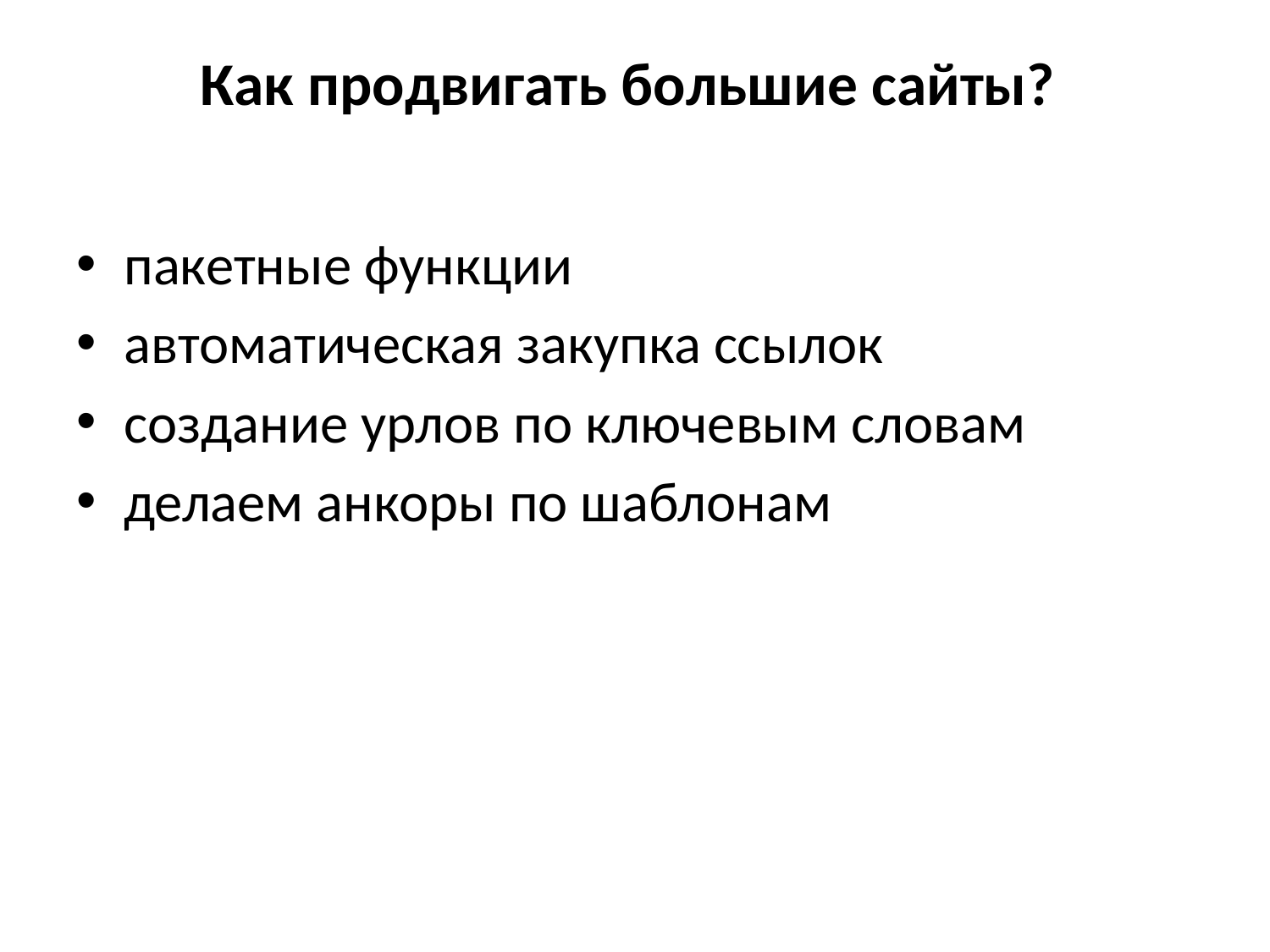

# Как продвигать большие сайты?
пакетные функции
автоматическая закупка ссылок
создание урлов по ключевым словам
делаем анкоры по шаблонам